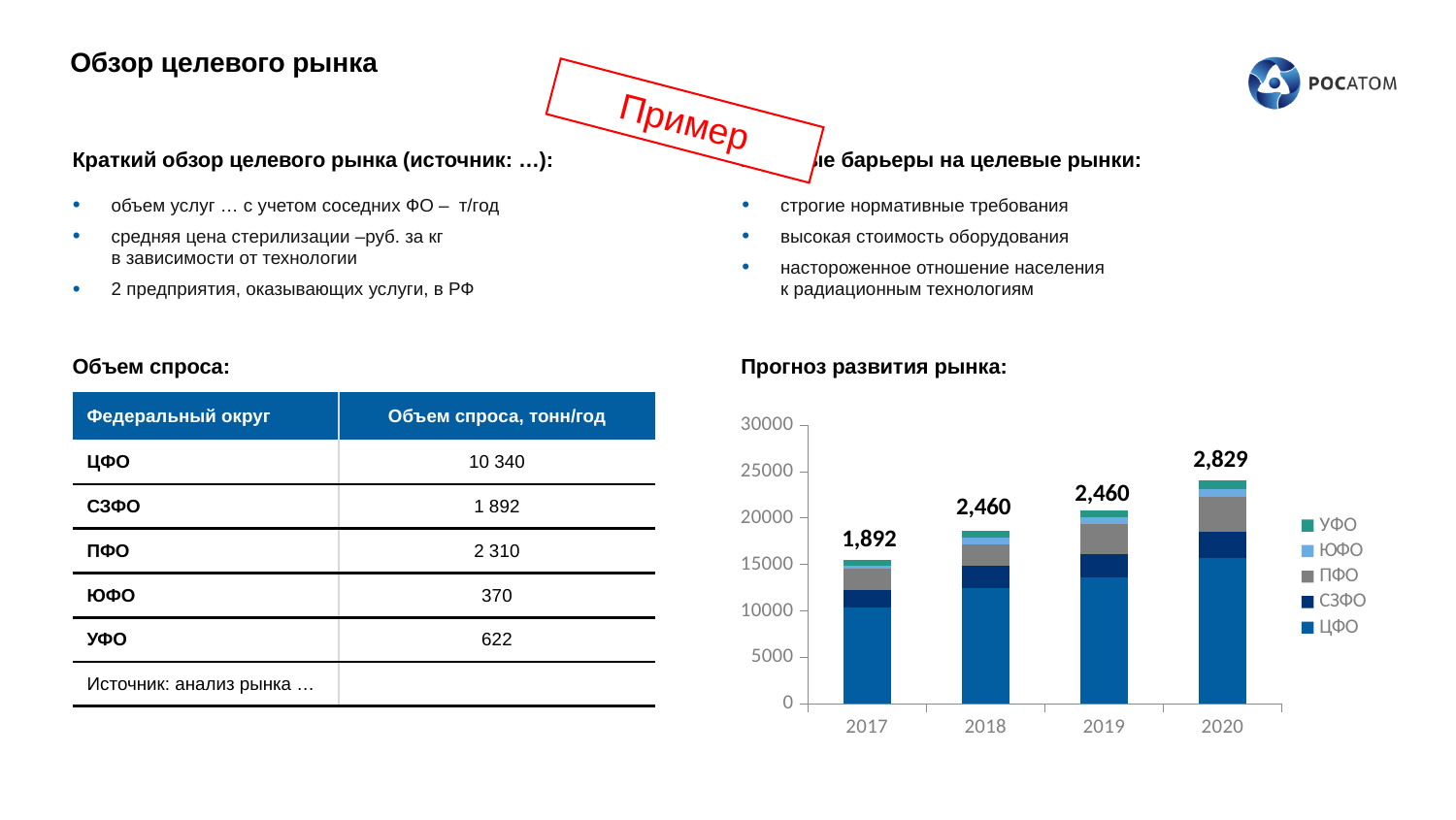

# Обзор целевого рынка
Пример
Краткий обзор целевого рынка (источник: …):
Входные барьеры на целевые рынки:
строгие нормативные требования
высокая стоимость оборудования
настороженное отношение населения
к радиационным технологиям
объем услуг … с учетом соседних ФО –  т/год
средняя цена стерилизации –руб. за кг
в зависимости от технологии
2 предприятия, оказывающих услуги, в РФ
Объем спроса:
Прогноз развития рынка:
| Федеральный округ | Объем спроса, тонн/год |
| --- | --- |
| ЦФО | 10 340 |
| СЗФО | 1 892 |
| ПФО | 2 310 |
| ЮФО | 370 |
| УФО | 622 |
| Источник: анализ рынка … |  |

### Chart

| Category | ЦФО | СЗФО | ПФО | ЮФО | УФО |
|---|---|---|---|---|---|
| 2017 | 10340.0 | 1892.0 | 2310.0 | 370.0 | 622.0 |
| 2018 | 12408.0 | 2459.6 | 2310.0 | 740.0 | 684.2 |
| 2019 | 13648.800000000001 | 2459.6 | 3234.0 | 740.0 | 752.6200000000001 |
| 2020 | 15696.12 | 2828.5399999999995 | 3719.1 | 850.9999999999999 | 952.0643000000001 |